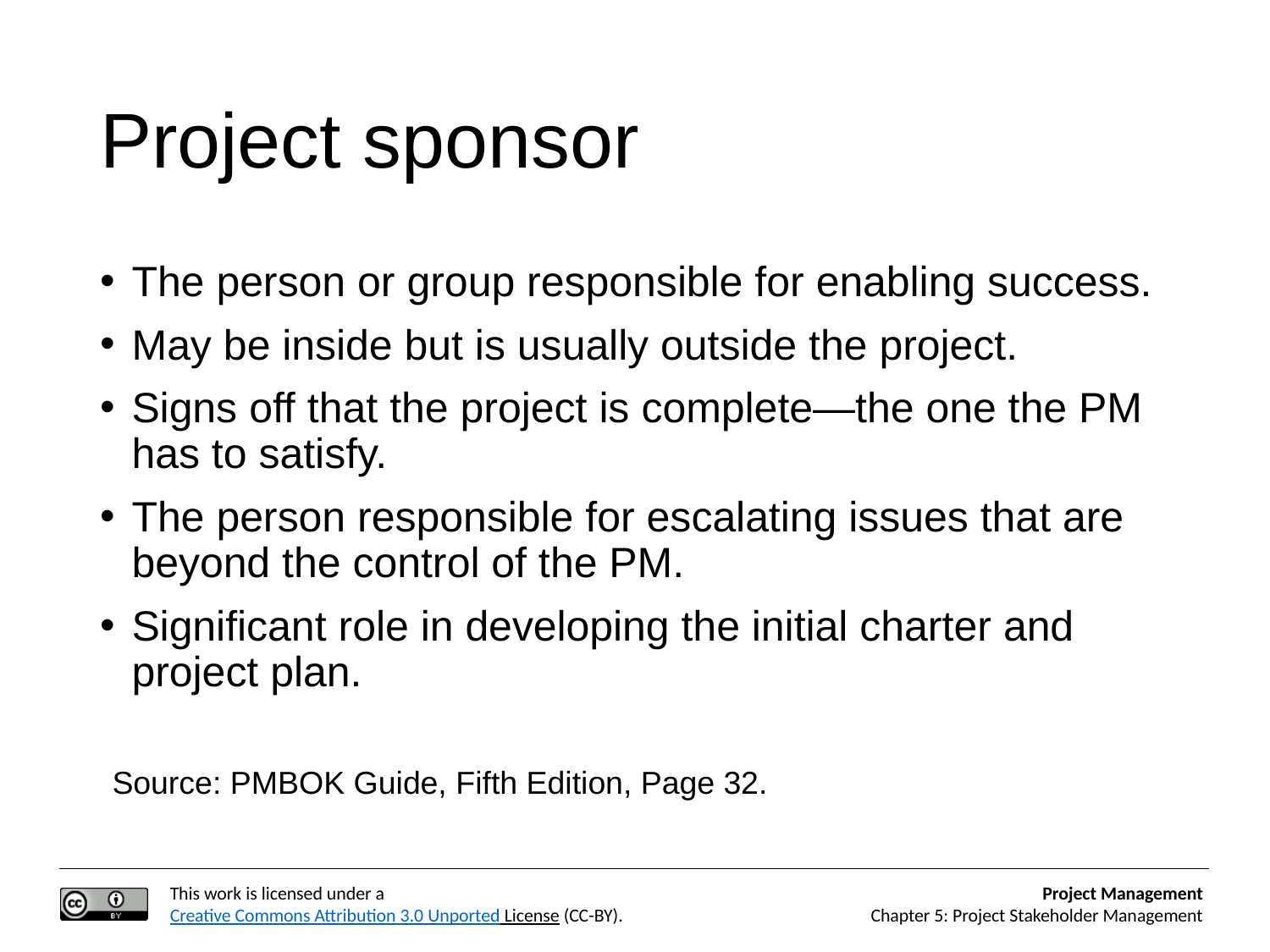

# Project sponsor
The person or group responsible for enabling success.
May be inside but is usually outside the project.
Signs off that the project is complete—the one the PM has to satisfy.
The person responsible for escalating issues that are beyond the control of the PM.
Significant role in developing the initial charter and project plan.

Source: PMBOK Guide, Fifth Edition, Page 32.